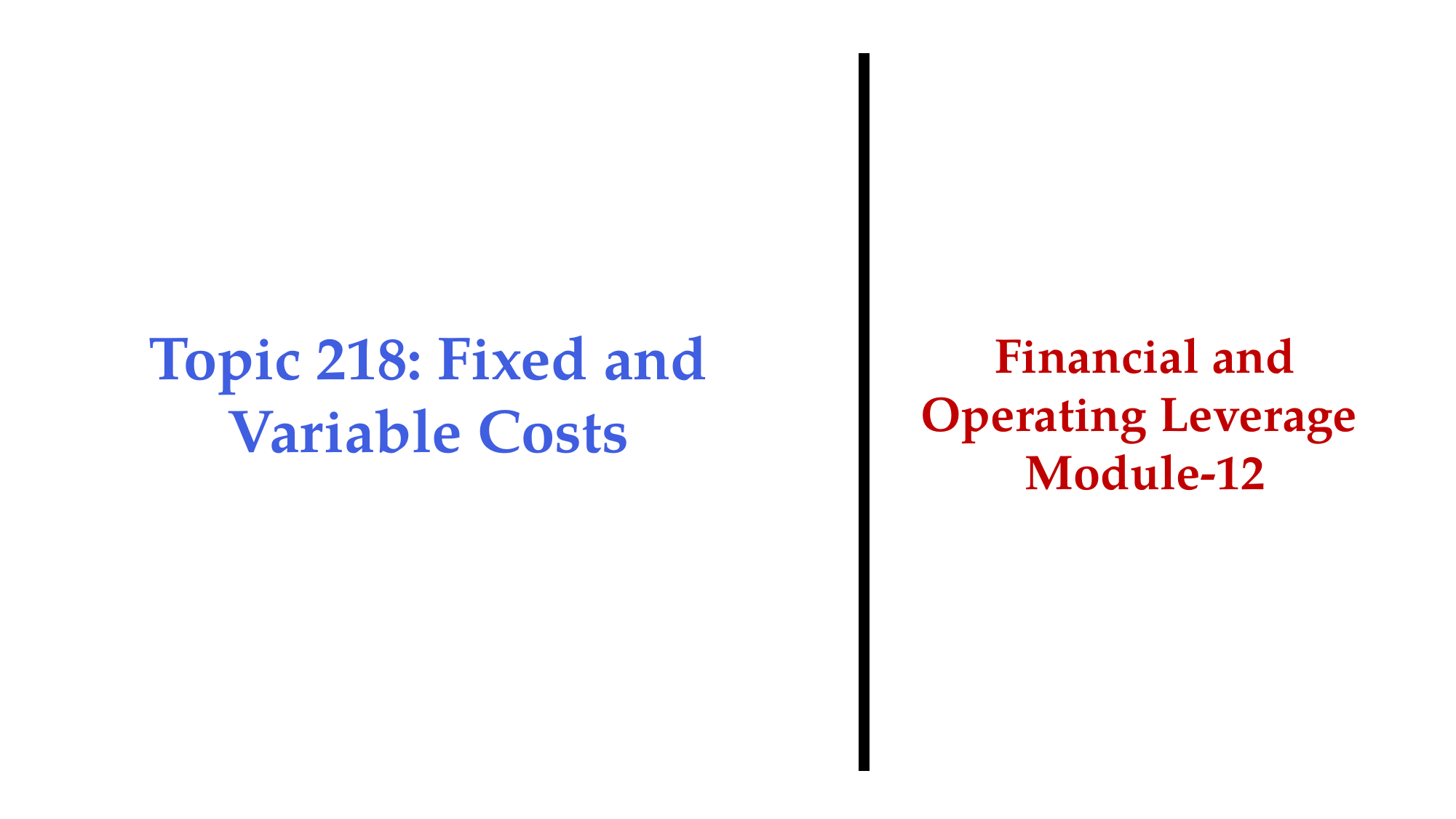

Topic 218: Fixed and Variable Costs
Financial and Operating Leverage
Module-12